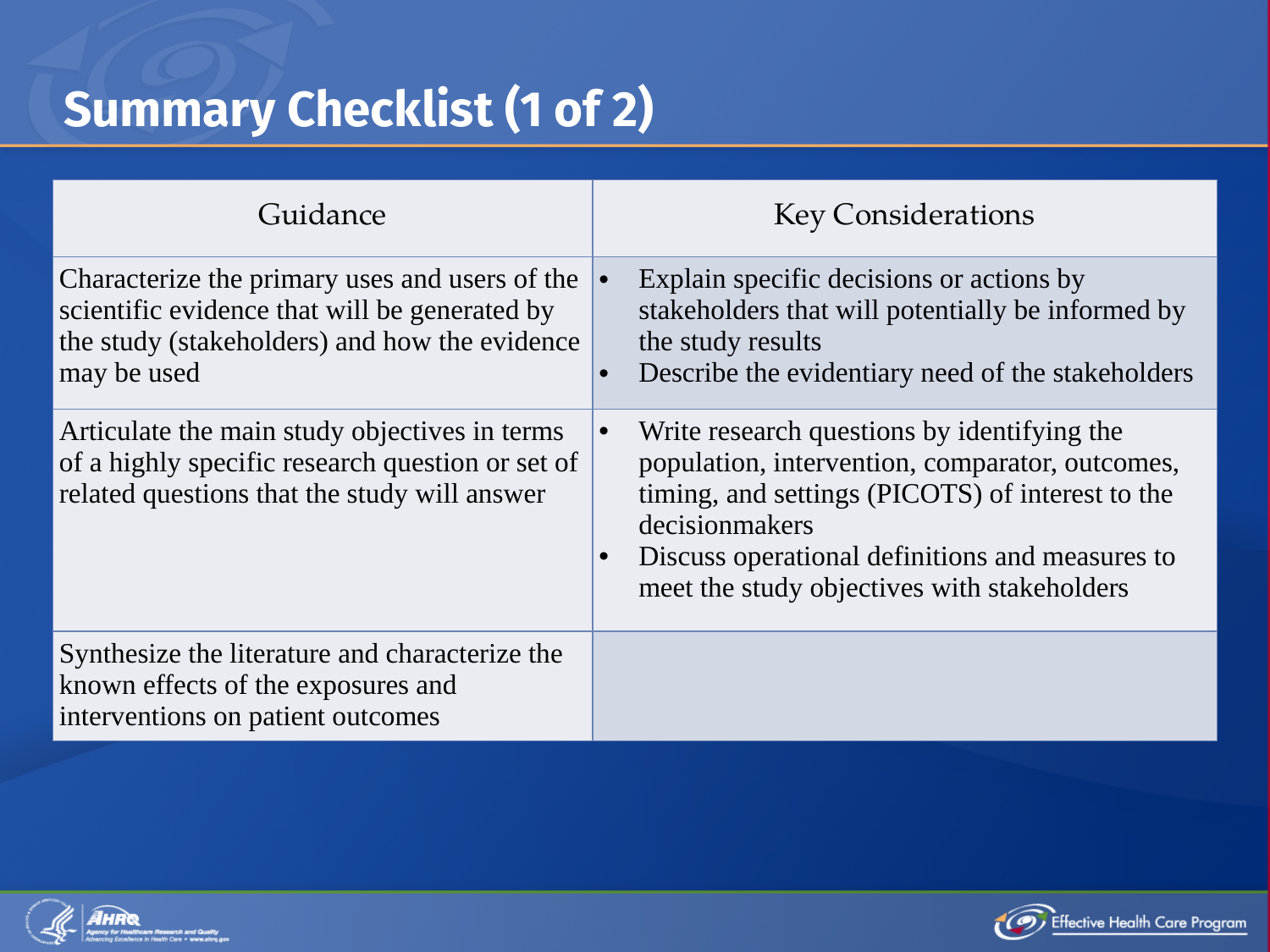

# Summary Checklist (1 of 2)
| Guidance | Key Considerations |
| --- | --- |
| Characterize the primary uses and users of the scientific evidence that will be generated by the study (stakeholders) and how the evidence may be used | Explain specific decisions or actions by stakeholders that will potentially be informed by the study results Describe the evidentiary need of the stakeholders |
| Articulate the main study objectives in terms of a highly specific research question or set of related questions that the study will answer | Write research questions by identifying the population, intervention, comparator, outcomes, timing, and settings (PICOTS) of interest to the decisionmakers Discuss operational definitions and measures to meet the study objectives with stakeholders |
| Synthesize the literature and characterize the known effects of the exposures and interventions on patient outcomes |  |